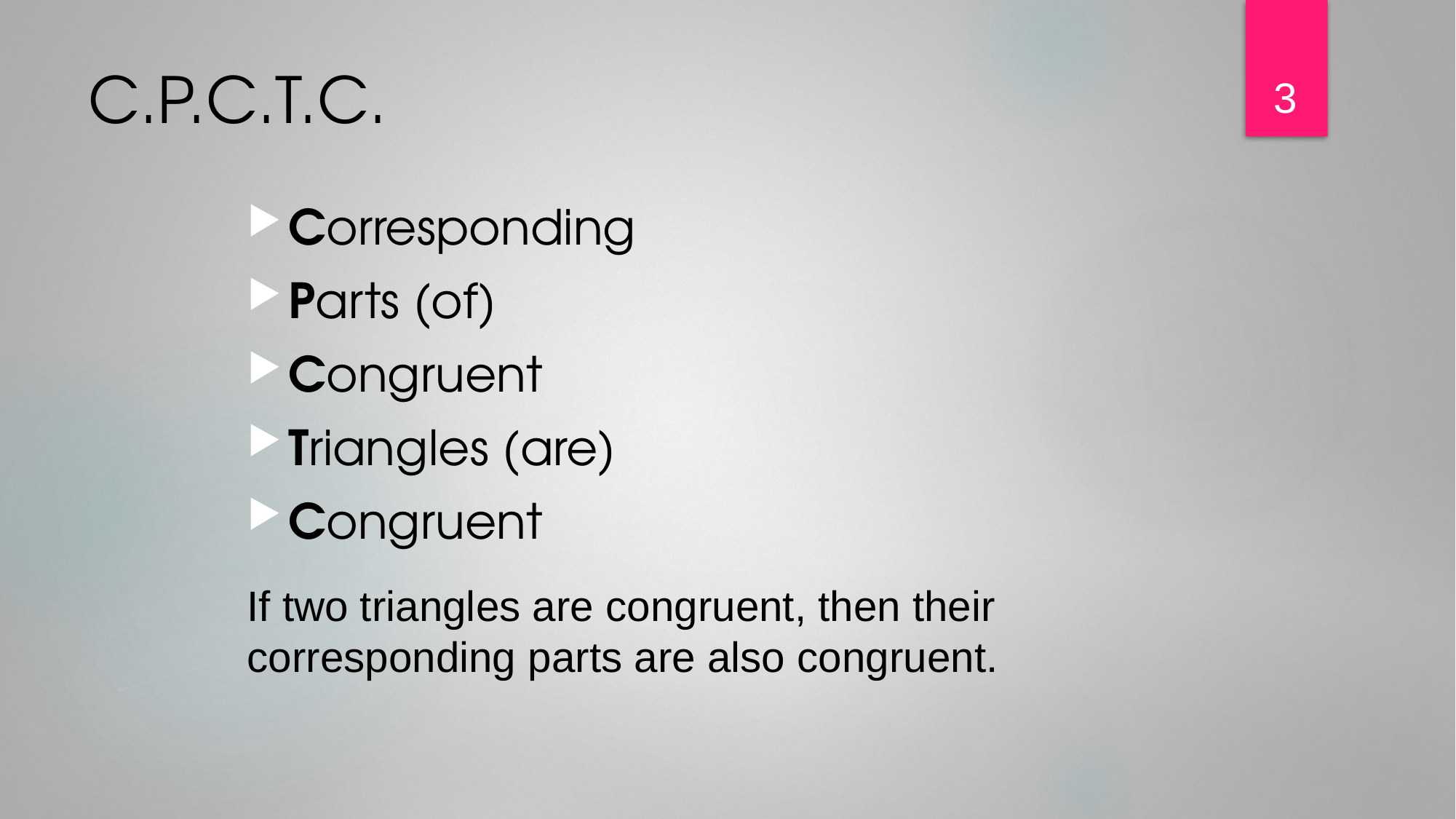

3
# C.P.C.T.C.
Corresponding
Parts (of)
Congruent
Triangles (are)
Congruent
If two triangles are congruent, then their corresponding parts are also congruent.